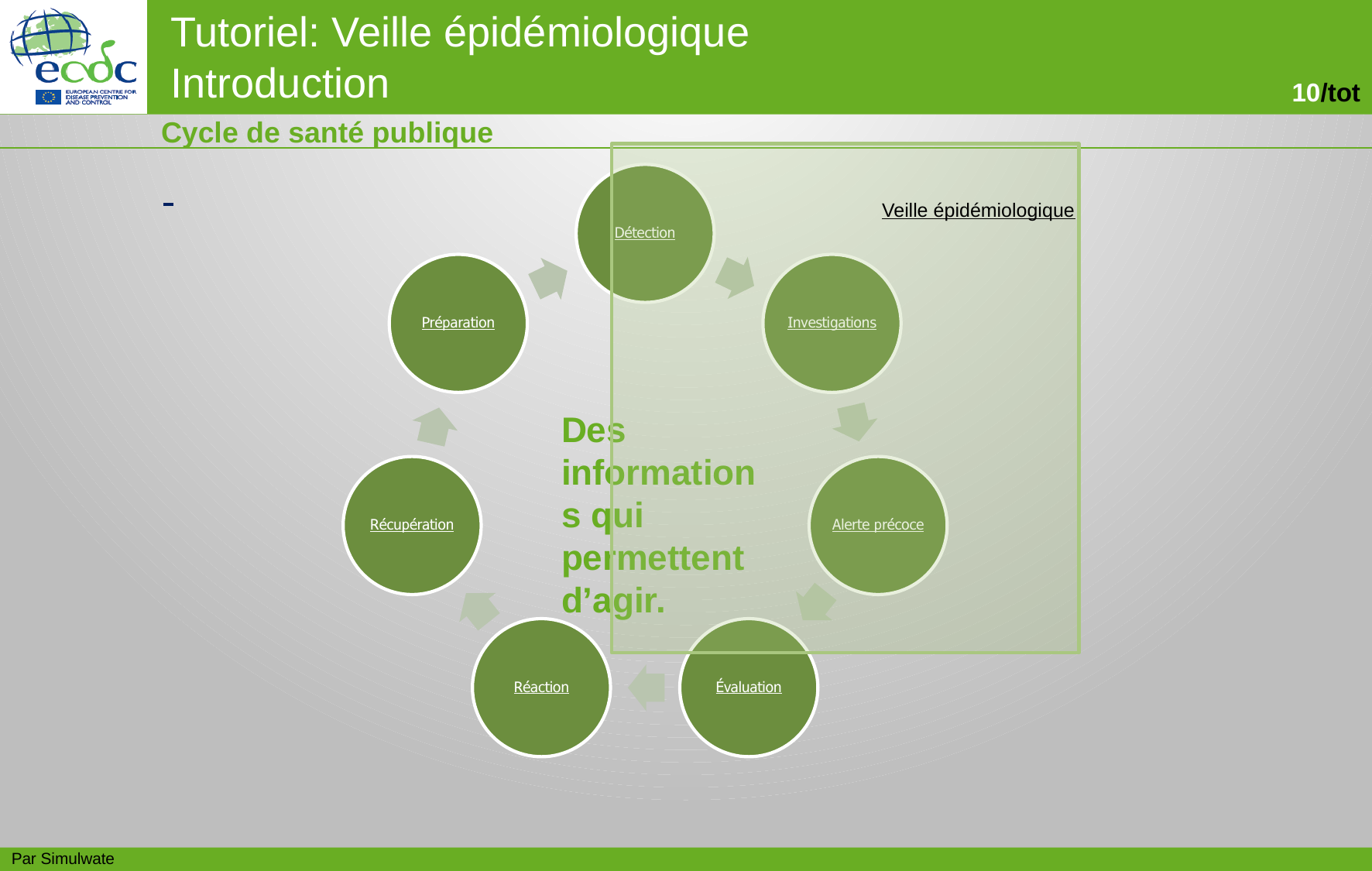

Cycle de santé publique

Détection

Investigations

Alerte précoce

Évaluation

Réaction

Récupération

Préparation

Veille épidémiologique
Des informations qui permettent d’agir.